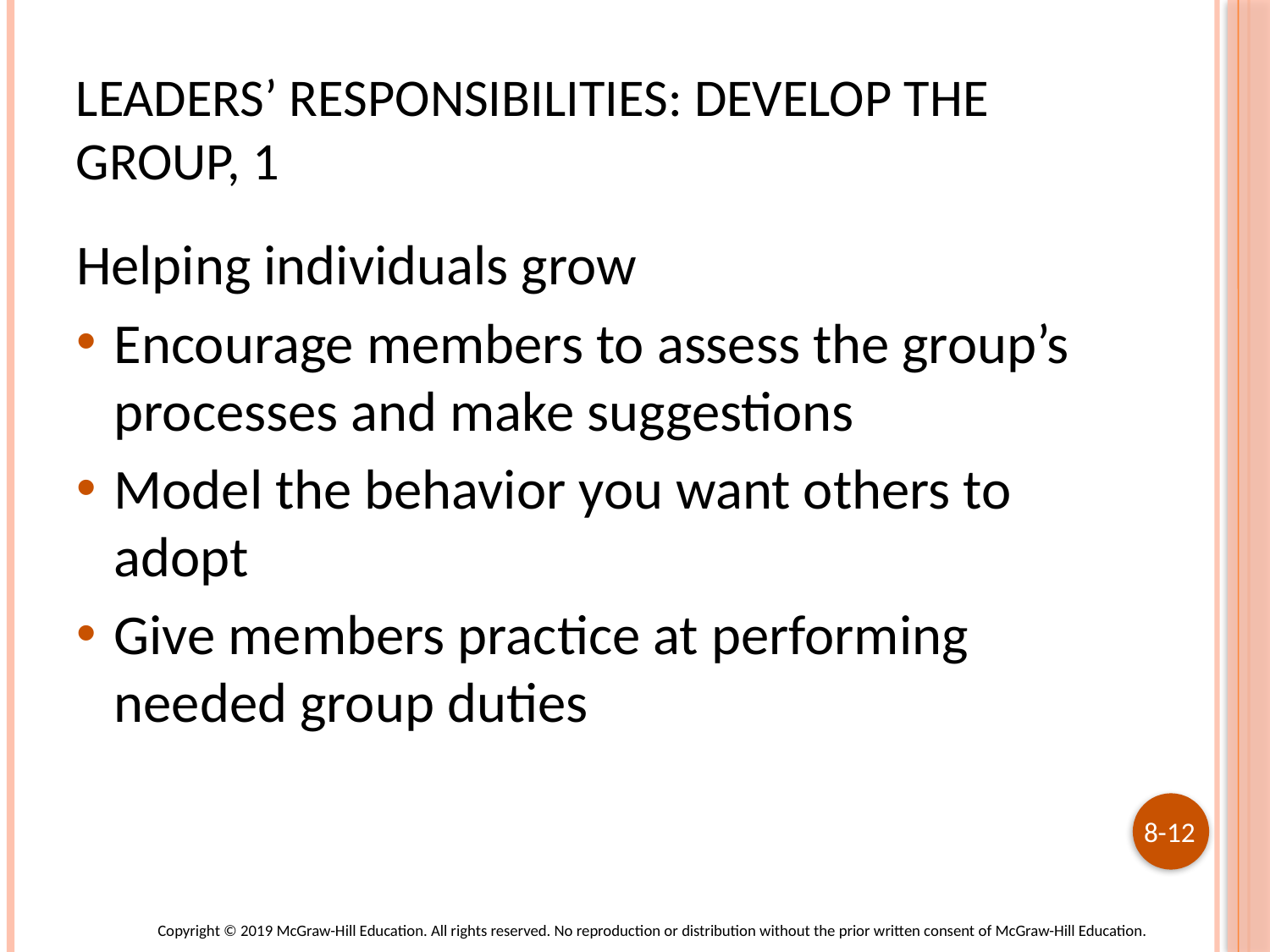

# Leaders’ Responsibilities: Develop the Group, 1
Helping individuals grow
Encourage members to assess the group’s processes and make suggestions
Model the behavior you want others to adopt
Give members practice at performing needed group duties